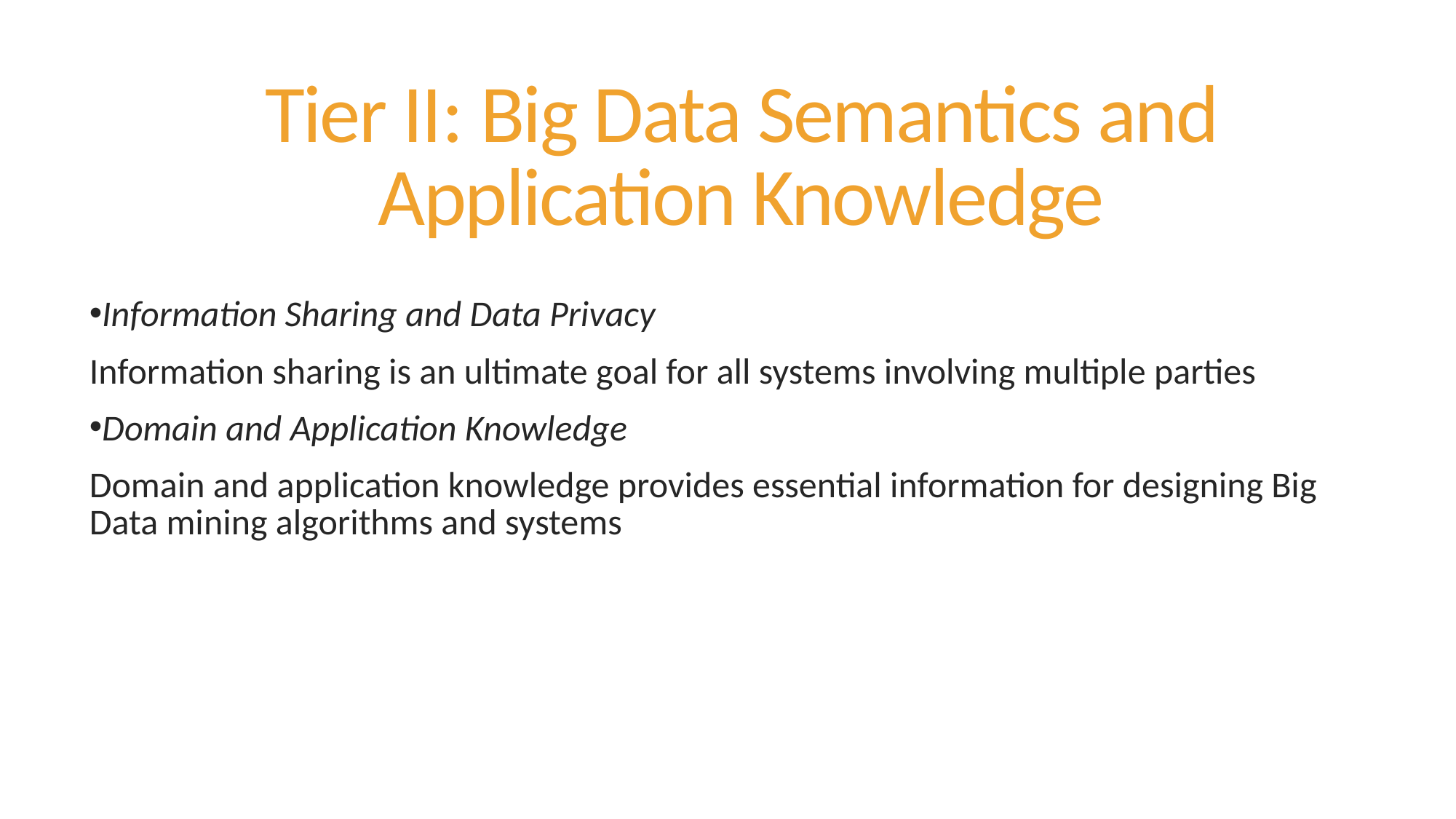

# Tier II: Big Data Semantics and Application Knowledge
Information Sharing and Data Privacy
Information sharing is an ultimate goal for all systems involving multiple parties
Domain and Application Knowledge
Domain and application knowledge provides essential information for designing Big Data mining algorithms and systems